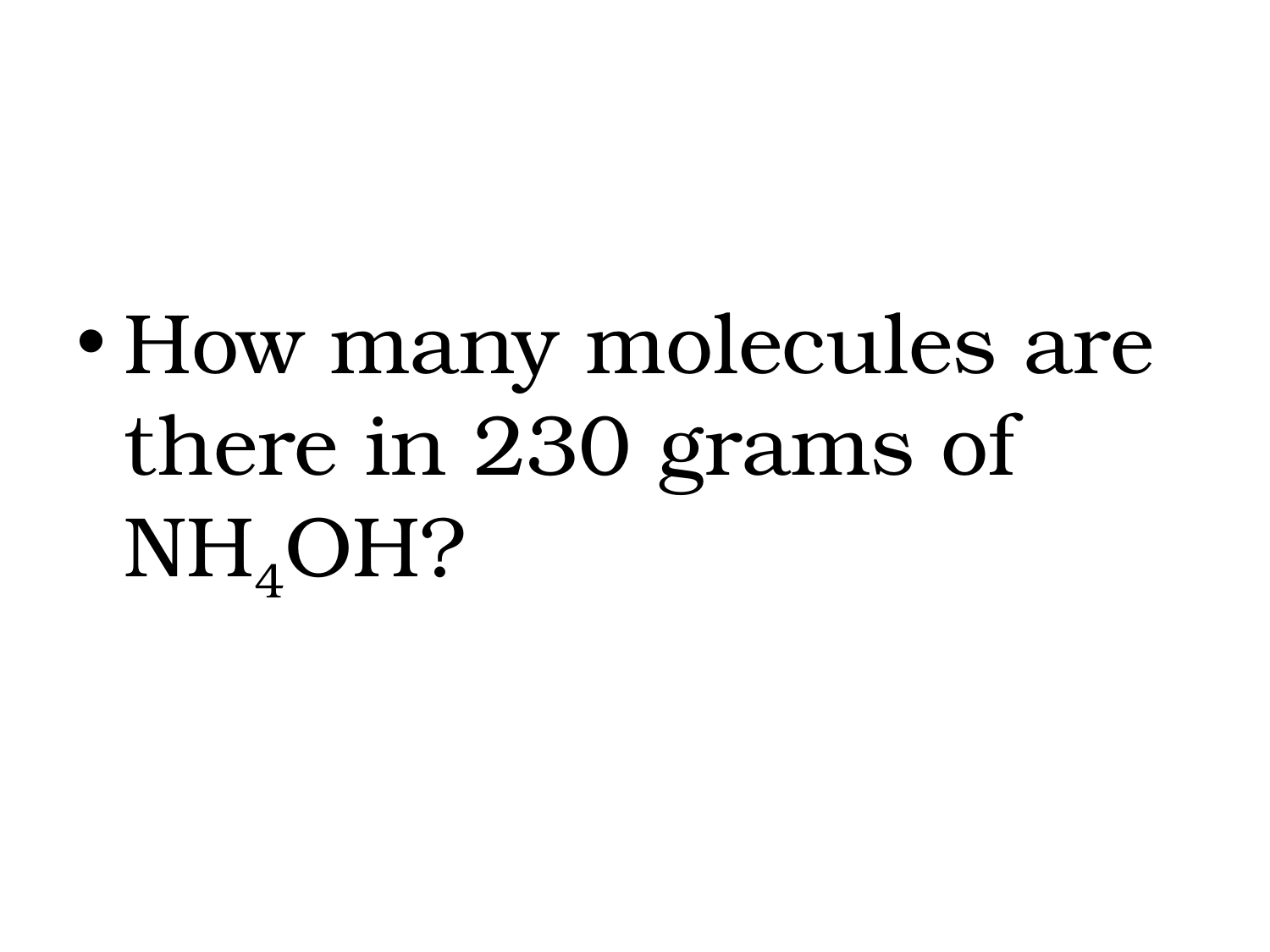

How many molecules are there in 230 grams of NH4OH?